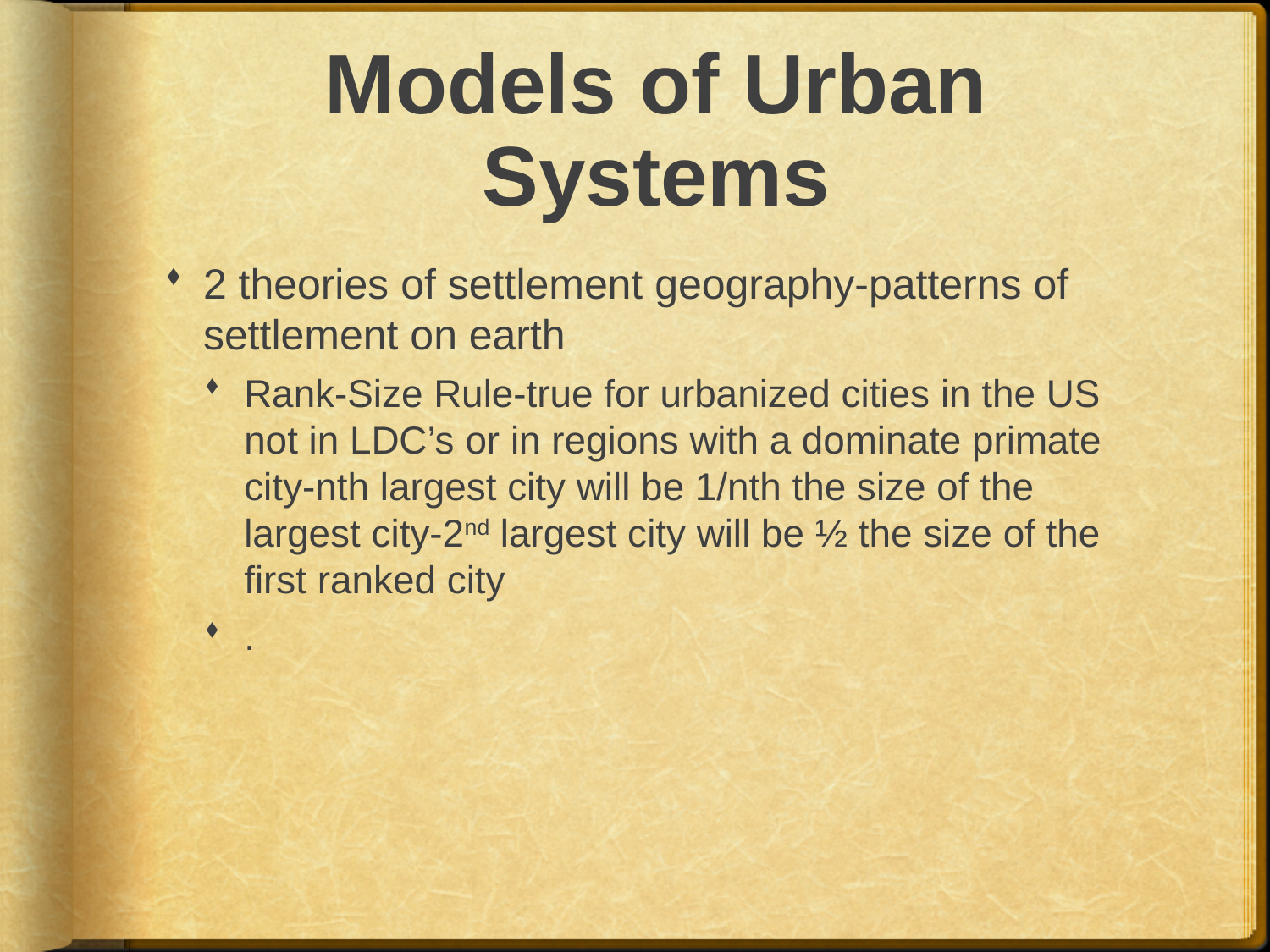

# Models of Urban Systems
2 theories of settlement geography-patterns of settlement on earth
Rank-Size Rule-true for urbanized cities in the US not in LDC’s or in regions with a dominate primate city-nth largest city will be 1/nth the size of the largest city-2nd largest city will be ½ the size of the first ranked city
.